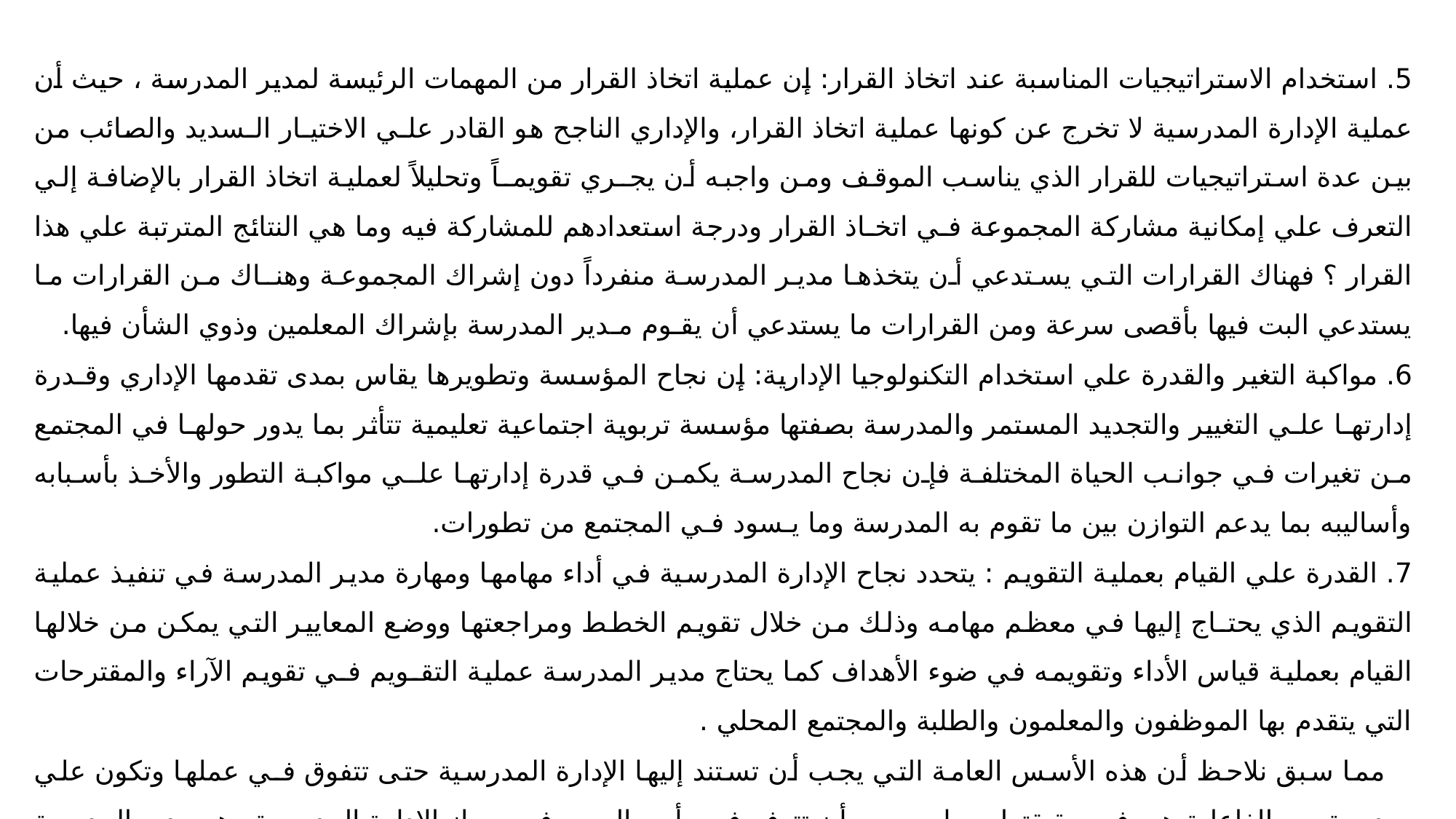

5. استخدام الاستراتيجيات المناسبة عند اتخاذ القرار: إن عملية اتخاذ القرار من المهمات الرئيسة لمدير المدرسة ، حيث أن عملية الإدارة المدرسية لا تخرج عن كونها عملية اتخاذ القرار، والإداري الناجح هو القادر علـي الاختيـار الـسديد والصائب من بين عدة استراتيجيات للقرار الذي يناسب الموقف ومن واجبه أن يجـري تقويمـاً وتحليلاً لعملية اتخاذ القرار بالإضافة إلي التعرف علي إمكانية مشاركة المجموعة فـي اتخـاذ القرار ودرجة استعدادهم للمشاركة فيه وما هي النتائج المترتبة علي هذا القرار ؟ فهناك القرارات التي يستدعي أن يتخذها مدير المدرسة منفرداً دون إشراك المجموعة وهنـاك من القرارات ما يستدعي البت فيها بأقصى سرعة ومن القرارات ما يستدعي أن يقـوم مـدير المدرسة بإشراك المعلمين وذوي الشأن فيها.
6. مواكبة التغير والقدرة علي استخدام التكنولوجيا الإدارية: إن نجاح المؤسسة وتطويرها يقاس بمدى تقدمها الإداري وقـدرة إدارتهـا علـي التغيير والتجديد المستمر والمدرسة بصفتها مؤسسة تربوية اجتماعية تعليمية تتأثر بما يدور حولهـا في المجتمع من تغيرات في جوانب الحياة المختلفة فإن نجاح المدرسة يكمن في قدرة إدارتها علـي مواكبة التطور والأخذ بأسبابه وأساليبه بما يدعم التوازن بين ما تقوم به المدرسة وما يـسود فـي المجتمع من تطورات.
7. القدرة علي القيام بعملية التقويم : يتحدد نجاح الإدارة المدرسية في أداء مهامها ومهارة مدير المدرسة في تنفيذ عملية التقويم الذي يحتـاج إليها في معظم مهامه وذلك من خلال تقويم الخطط ومراجعتها ووضع المعايير التي يمكن من خلالها القيام بعملية قياس الأداء وتقويمه في ضوء الأهداف كما يحتاج مدير المدرسة عملية التقـويم فـي تقويم الآراء والمقترحات التي يتقدم بها الموظفون والمعلمون والطلبة والمجتمع المحلي .
مما سبق نلاحظ أن هذه الأسس العامة التي يجب أن تستند إليها الإدارة المدرسية حتى تتفوق فـي عملها وتكون علي درجة من الفاعلية هي في حقيقتها سمات يجب أن تتوفر في رأس الهـرم فـي جهاز الإدارة المدرسية وهو مدير المدرسة بصفته قائداً للمدرسة ومجتمعها ، فالإدارة المدرسية في حقيقتها جهاز متكامل من العاملين فريق متعاون يساهم كل من فيه بدوره تجمعهـم رابطة العمل المشترك وتحمل المسئولية.